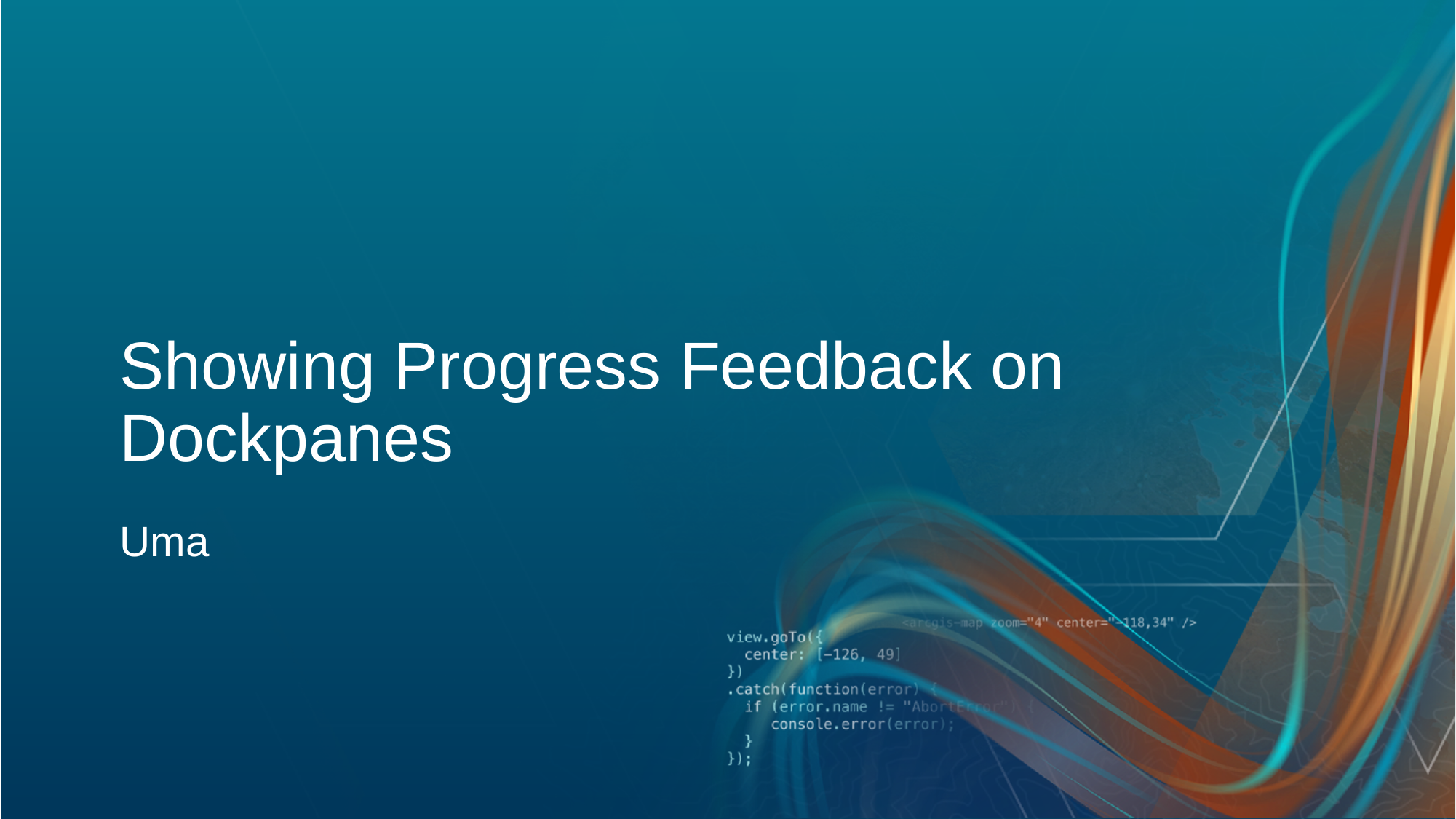

# Showing Progress Feedback on Dockpanes
Uma